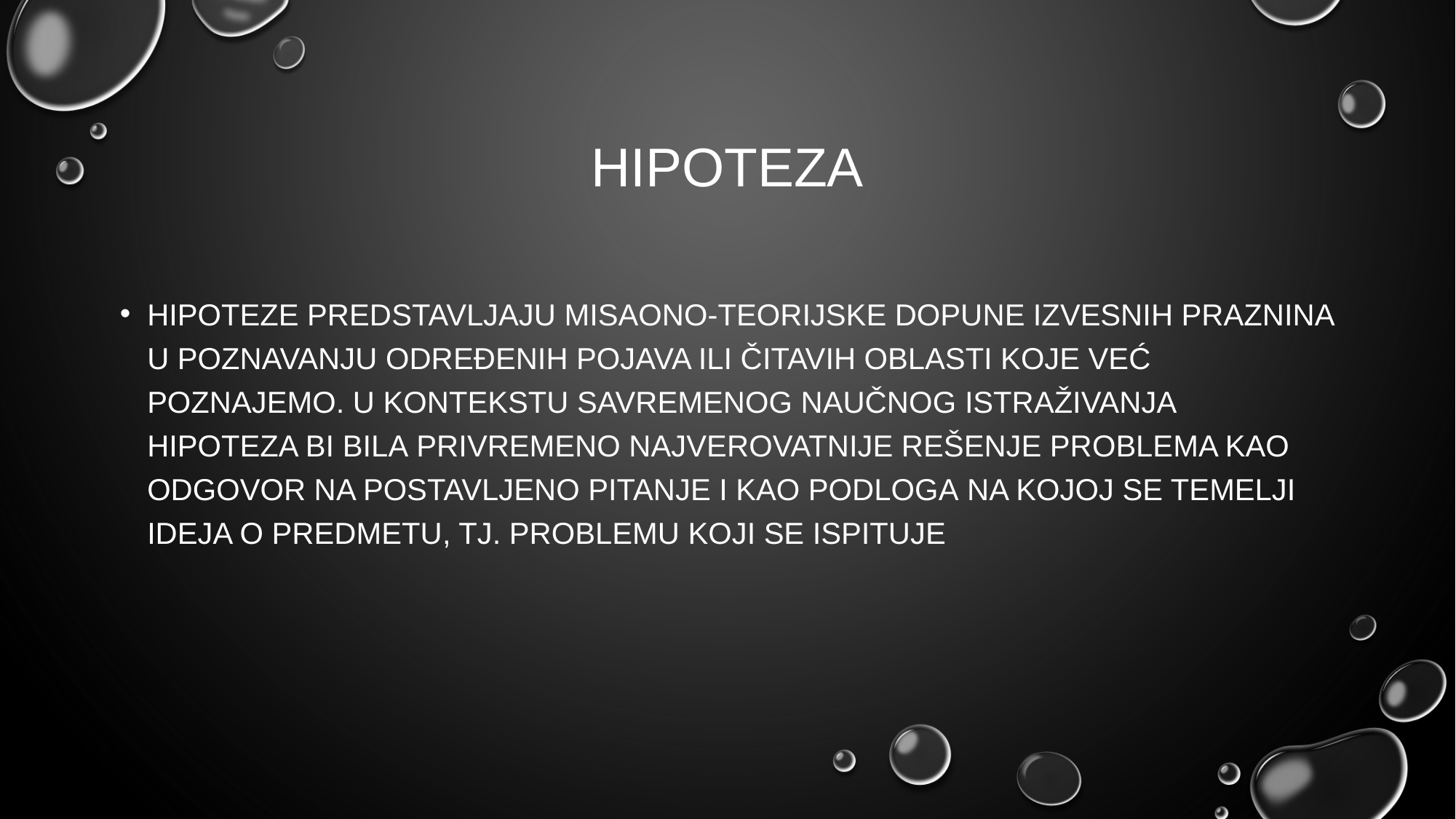

# HIPOTEZA
Hipoteze predstavljaju misaono-teorijske dopune izvesnih praznina u poznavanju određenih pojava ili čitavih oblasti koje već poznajemo. U kontekstu savremenog naučnog ISTRAŽIVANJA hipoteza bi biLA privremeno najveROVATNIJE rešenje problema kao odgovor na postavljeno pitanje i kao podlogA na kojoj se temELJi ideja o predmetu, TJ. PROBLEMU KOJI SE ISPITUJE